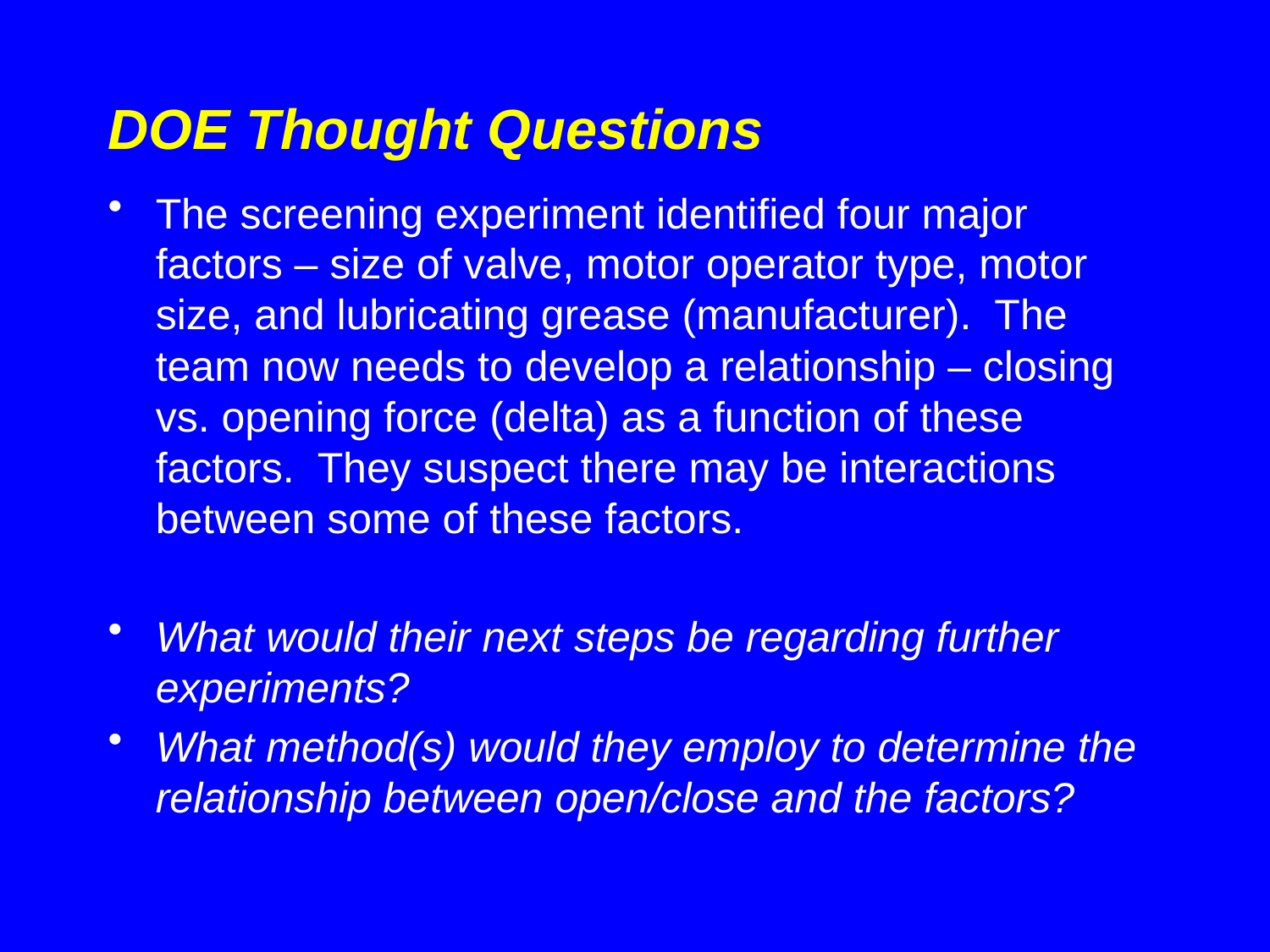

# DOE Thought Questions
The screening experiment identified four major factors – size of valve, motor operator type, motor size, and lubricating grease (manufacturer).  The team now needs to develop a relationship – closing vs. opening force (delta) as a function of these factors.  They suspect there may be interactions between some of these factors.

What would their next steps be regarding further experiments?
What method(s) would they employ to determine the relationship between open/close and the factors?